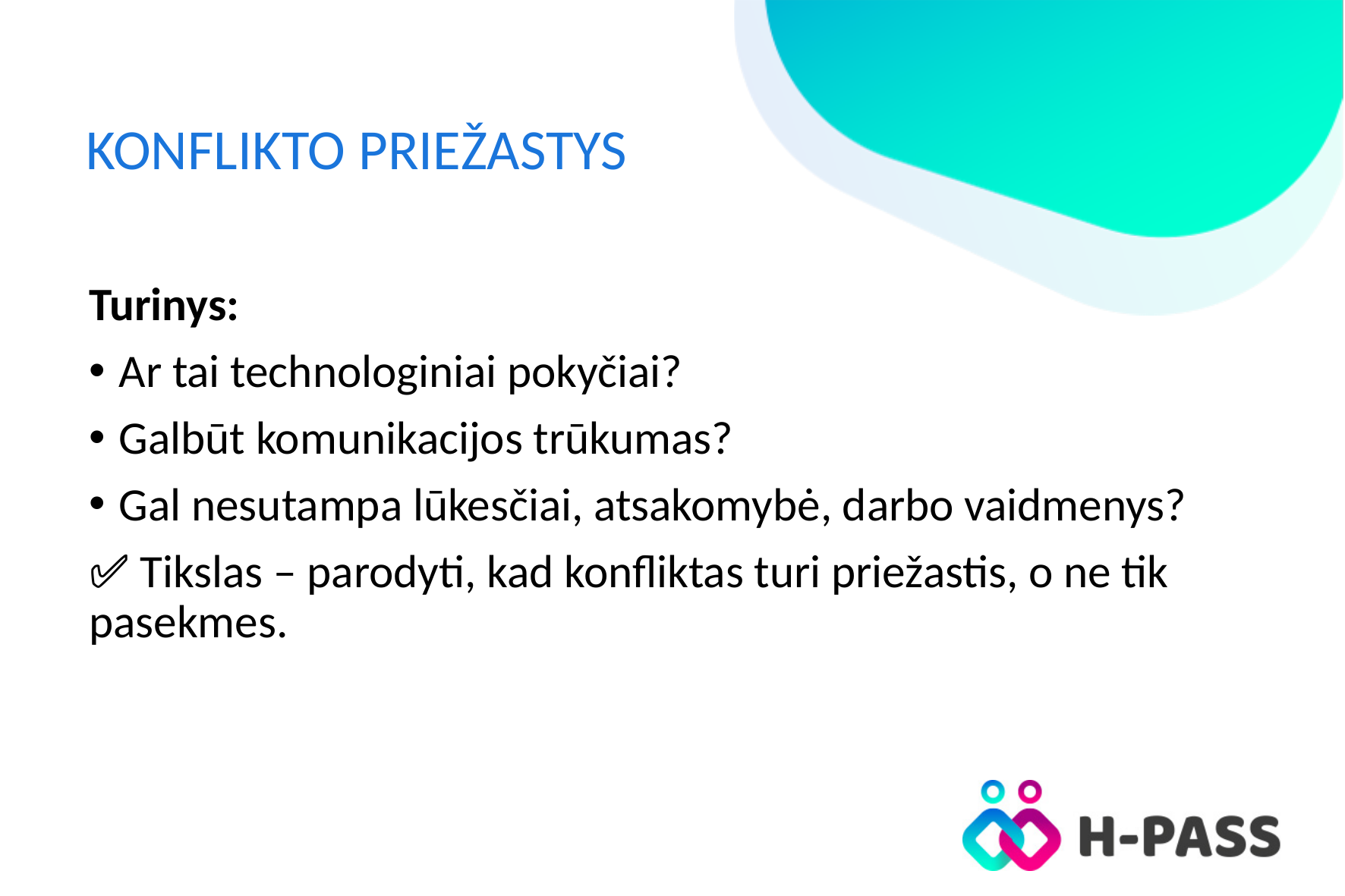

# KONFLIKTO PRIEŽASTYS
Turinys:
Ar tai technologiniai pokyčiai?
Galbūt komunikacijos trūkumas?
Gal nesutampa lūkesčiai, atsakomybė, darbo vaidmenys?
✅ Tikslas – parodyti, kad konfliktas turi priežastis, o ne tik pasekmes.